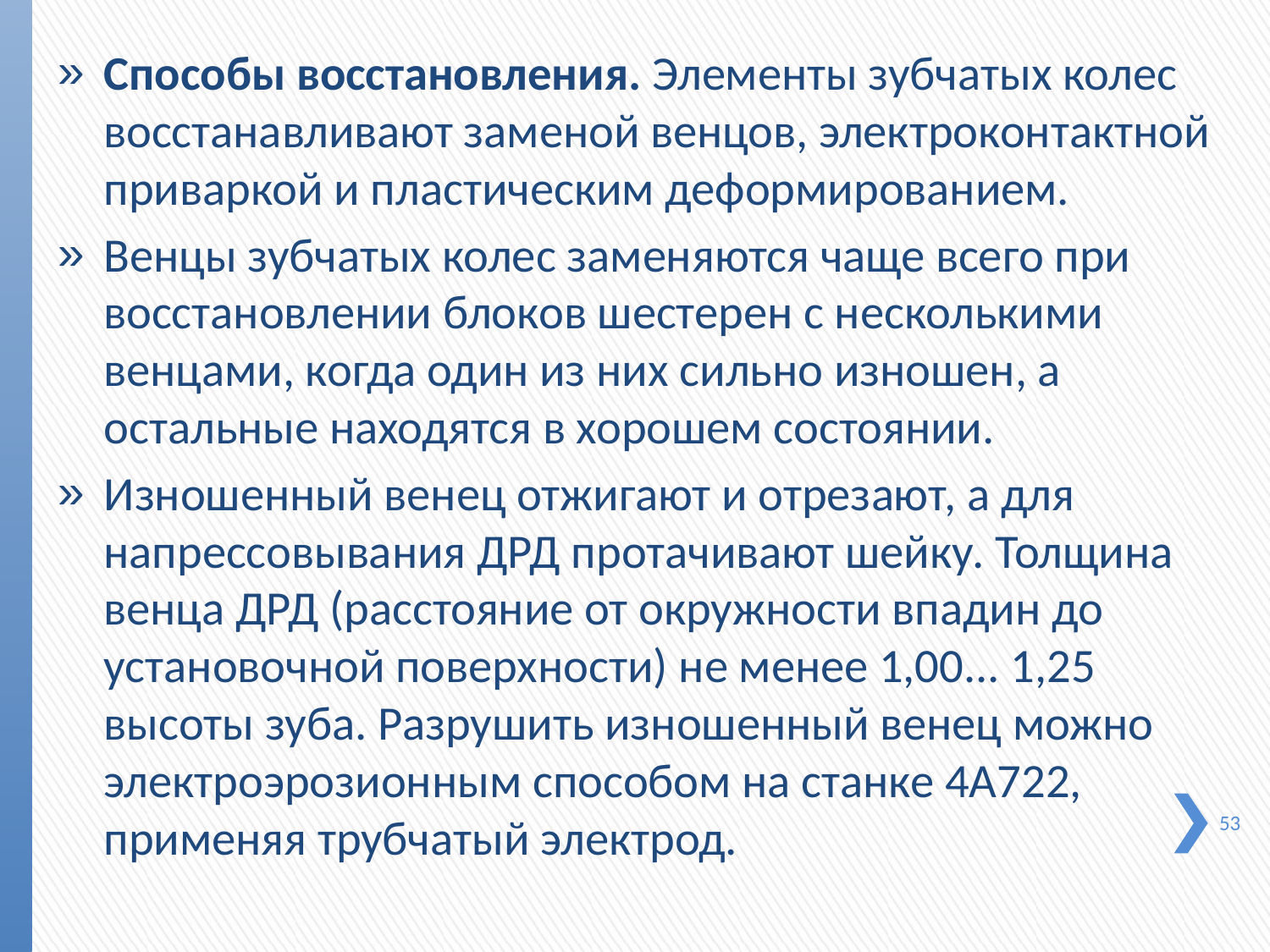

Способы восстановления. Элементы зубчатых колес вос­станавливают заменой венцов, электроконтактной приваркой и пластическим деформированием.
Венцы зубчатых колес заменяются чаще всего при восста­новлении блоков шестерен с несколькими венцами, когда один из них сильно изношен, а остальные находятся в хоро­шем состоянии.
Изношенный венец отжигают и отрезают, а для напрессо­вывания ДРД протачивают шейку. Толщина венца ДРД (рас­стояние от окружности впадин до установочной поверхности) не менее 1,00... 1,25 высоты зуба. Разрушить изношенный ве­нец можно электроэрозионным способом на станке 4А722, применяя трубчатый электрод.
53